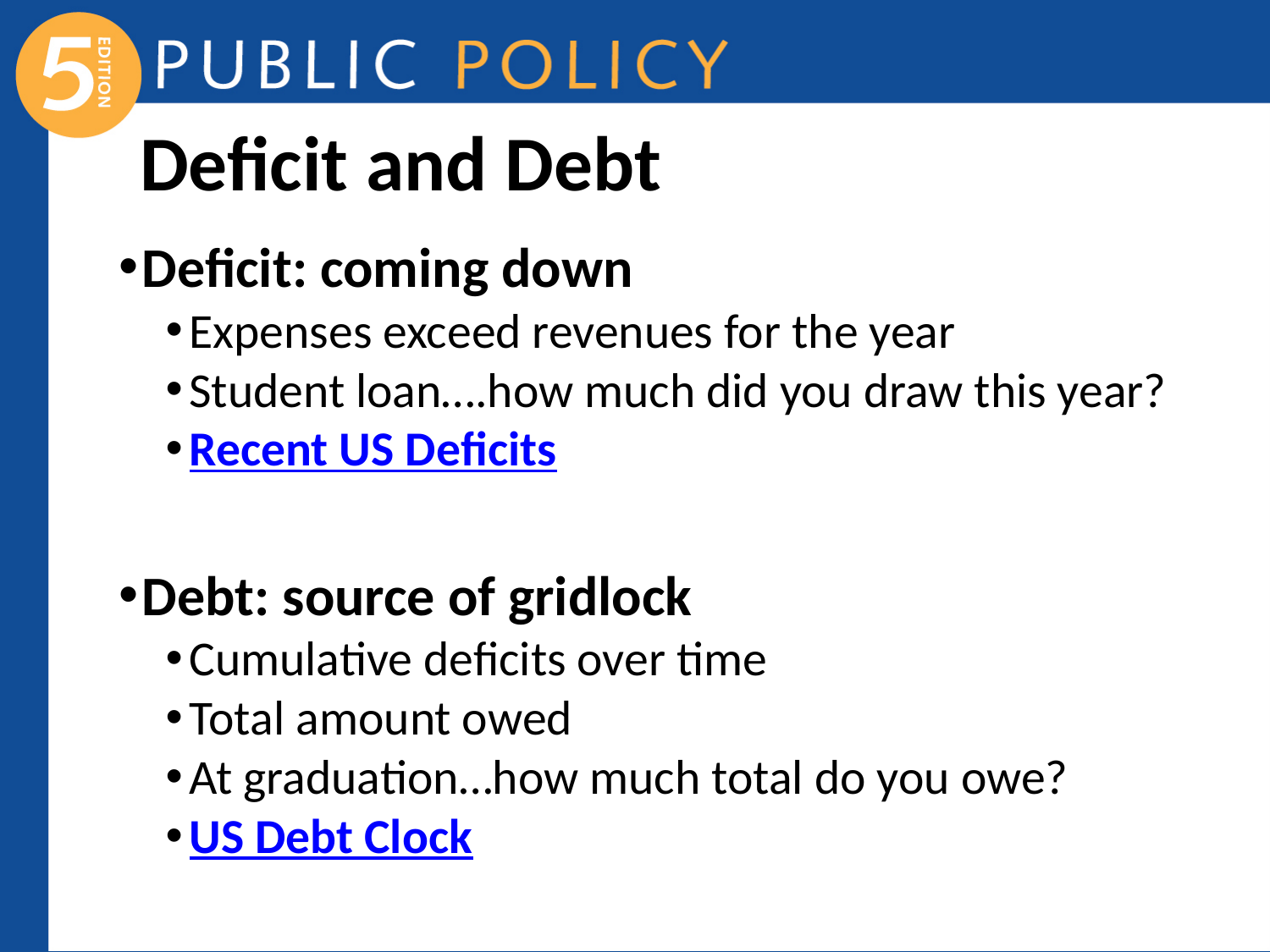

# Deficit and Debt
Deficit: coming down
Expenses exceed revenues for the year
Student loan….how much did you draw this year?
Recent US Deficits

Debt: source of gridlock
Cumulative deficits over time
Total amount owed
At graduation…how much total do you owe?
US Debt Clock